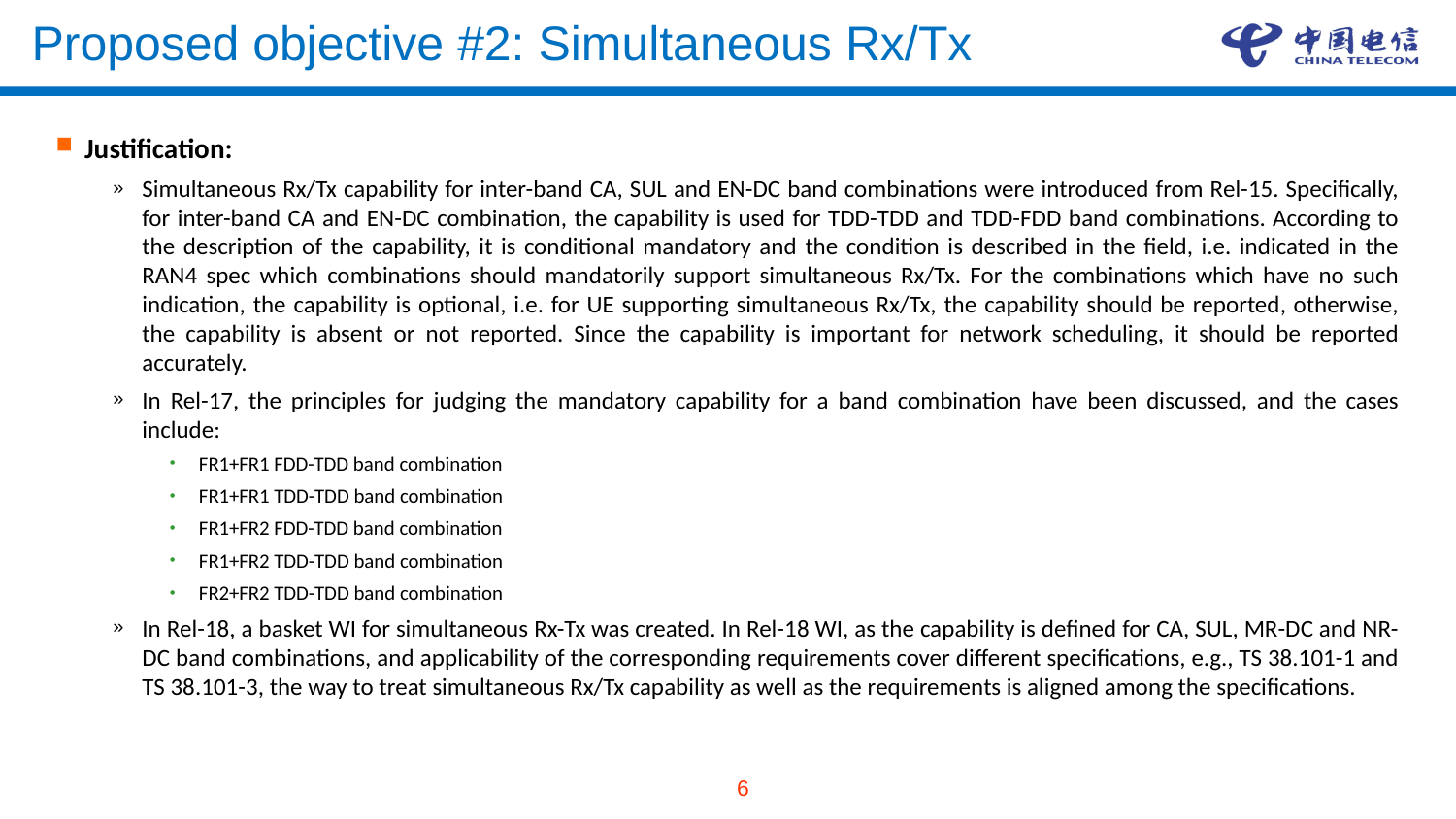

# Proposed objective #2: Simultaneous Rx/Tx
Justification:
Simultaneous Rx/Tx capability for inter-band CA, SUL and EN-DC band combinations were introduced from Rel-15. Specifically, for inter-band CA and EN-DC combination, the capability is used for TDD-TDD and TDD-FDD band combinations. According to the description of the capability, it is conditional mandatory and the condition is described in the field, i.e. indicated in the RAN4 spec which combinations should mandatorily support simultaneous Rx/Tx. For the combinations which have no such indication, the capability is optional, i.e. for UE supporting simultaneous Rx/Tx, the capability should be reported, otherwise, the capability is absent or not reported. Since the capability is important for network scheduling, it should be reported accurately.
In Rel-17, the principles for judging the mandatory capability for a band combination have been discussed, and the cases include:
FR1+FR1 FDD-TDD band combination
FR1+FR1 TDD-TDD band combination
FR1+FR2 FDD-TDD band combination
FR1+FR2 TDD-TDD band combination
FR2+FR2 TDD-TDD band combination
In Rel-18, a basket WI for simultaneous Rx-Tx was created. In Rel-18 WI, as the capability is defined for CA, SUL, MR-DC and NR-DC band combinations, and applicability of the corresponding requirements cover different specifications, e.g., TS 38.101-1 and TS 38.101-3, the way to treat simultaneous Rx/Tx capability as well as the requirements is aligned among the specifications.

6